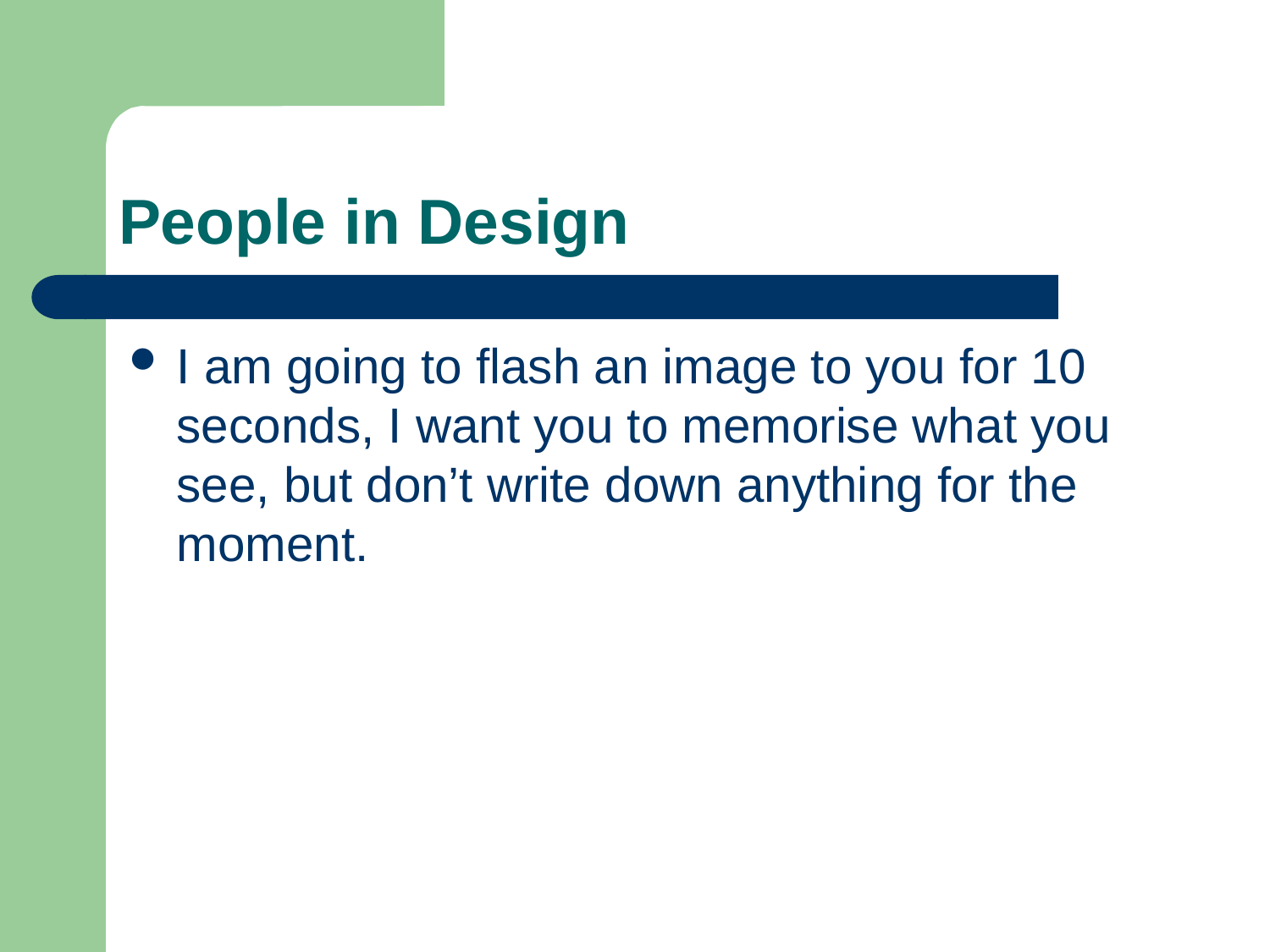

# People in Design
I am going to flash an image to you for 10 seconds, I want you to memorise what you see, but don’t write down anything for the moment.